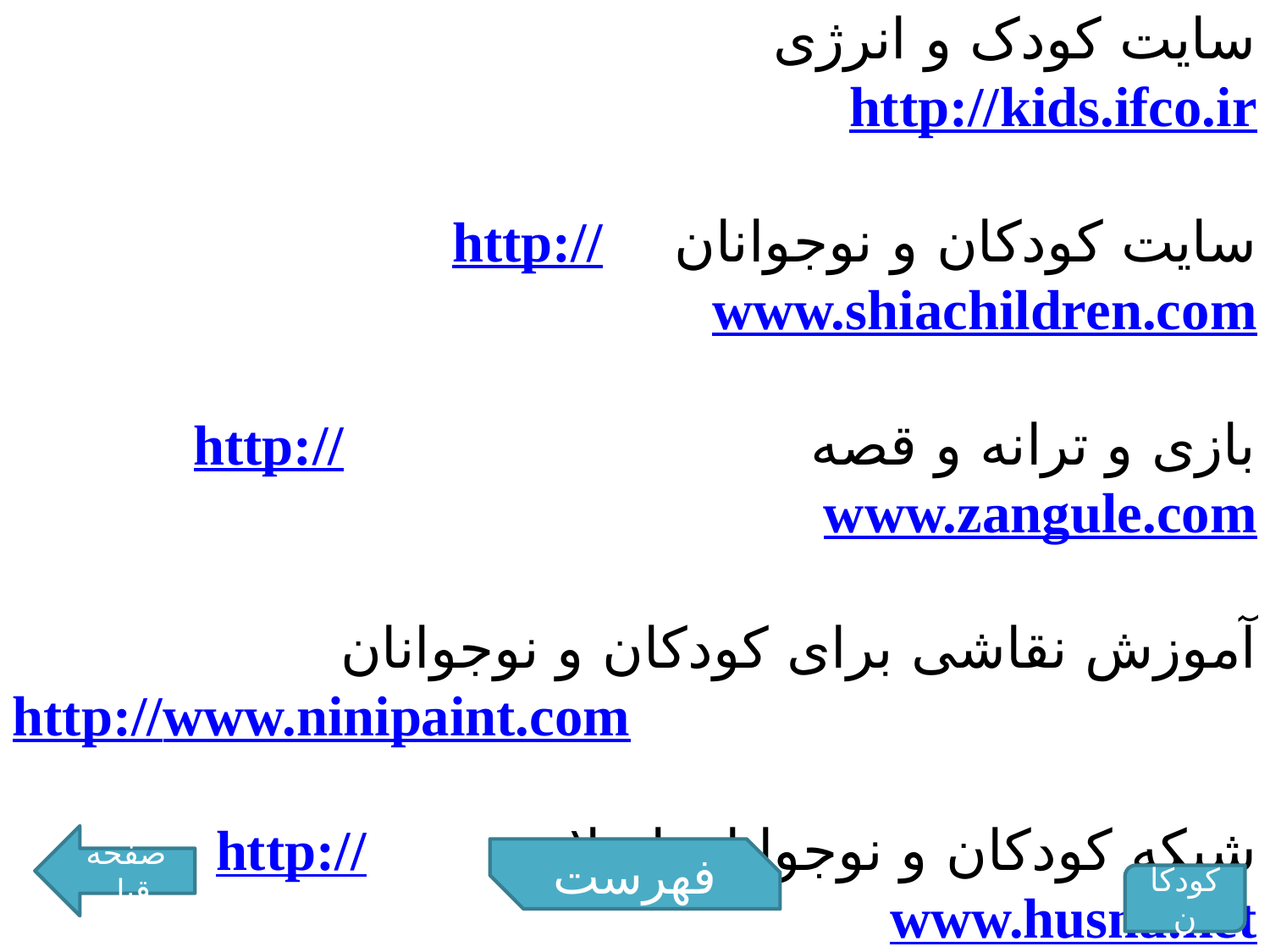

سایت کودک و انرژی                                      http://kids.ifco.ir

سایت کودکان و نوجوانان    http://www.shiachildren.com

بازی و ترانه و قصه                          http://www.zangule.com

آموزش نقاشی برای کودکان و نوجوانان
http://www.ninipaint.com

شبکه کودکان و نوجوانان اسلامی       http://www.husna.net

سایت کودک سیتی                  http://www.koodakcity.com/
صفحه قبل
فهرست
کودکان